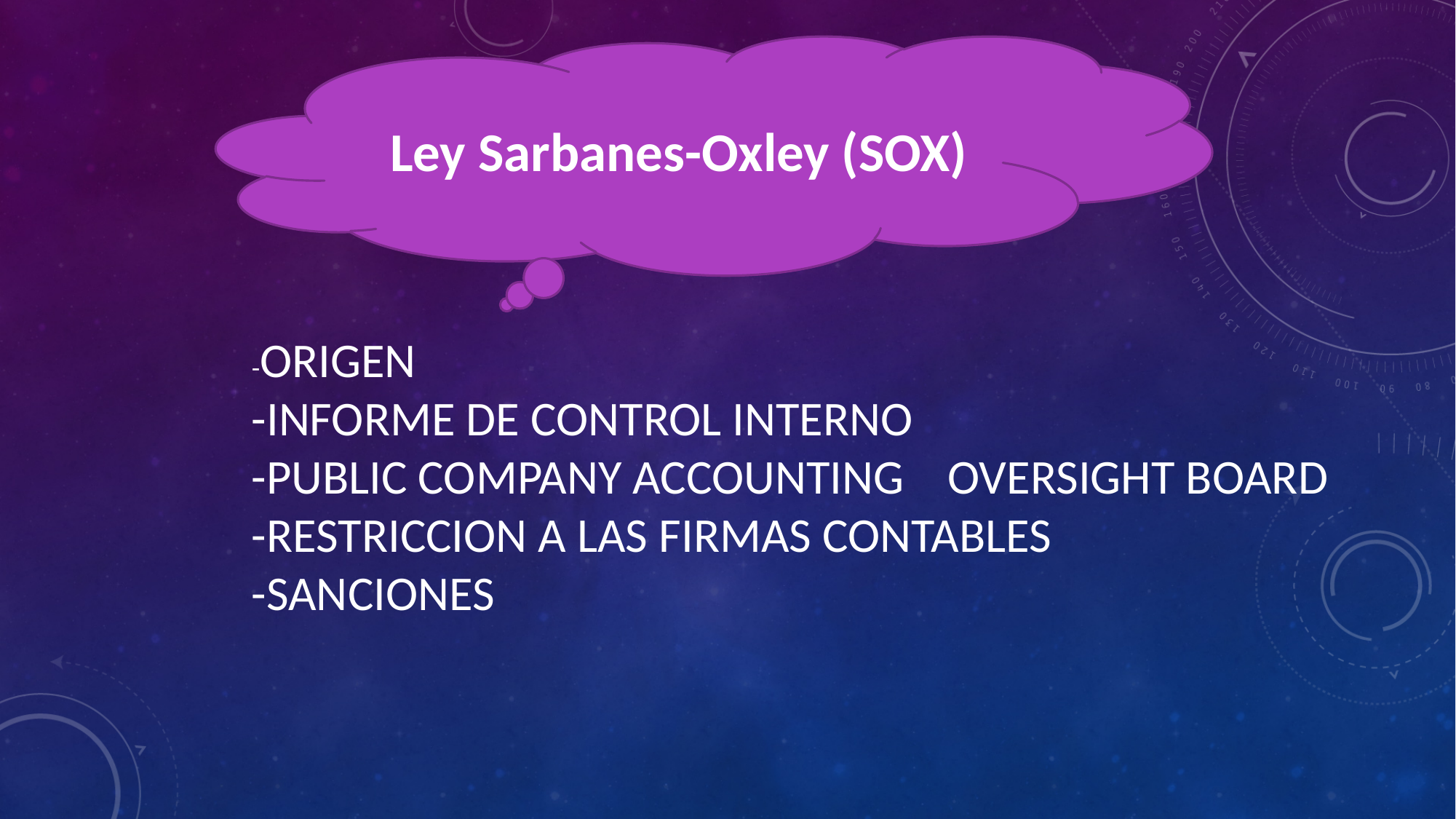

Ley Sarbanes-Oxley (SOX)
-ORIGEN
-INFORME DE CONTROL INTERNO
-PUBLIC COMPANY ACCOUNTING    OVERSIGHT BOARD
-RESTRICCION A LAS FIRMAS CONTABLES
-SANCIONES